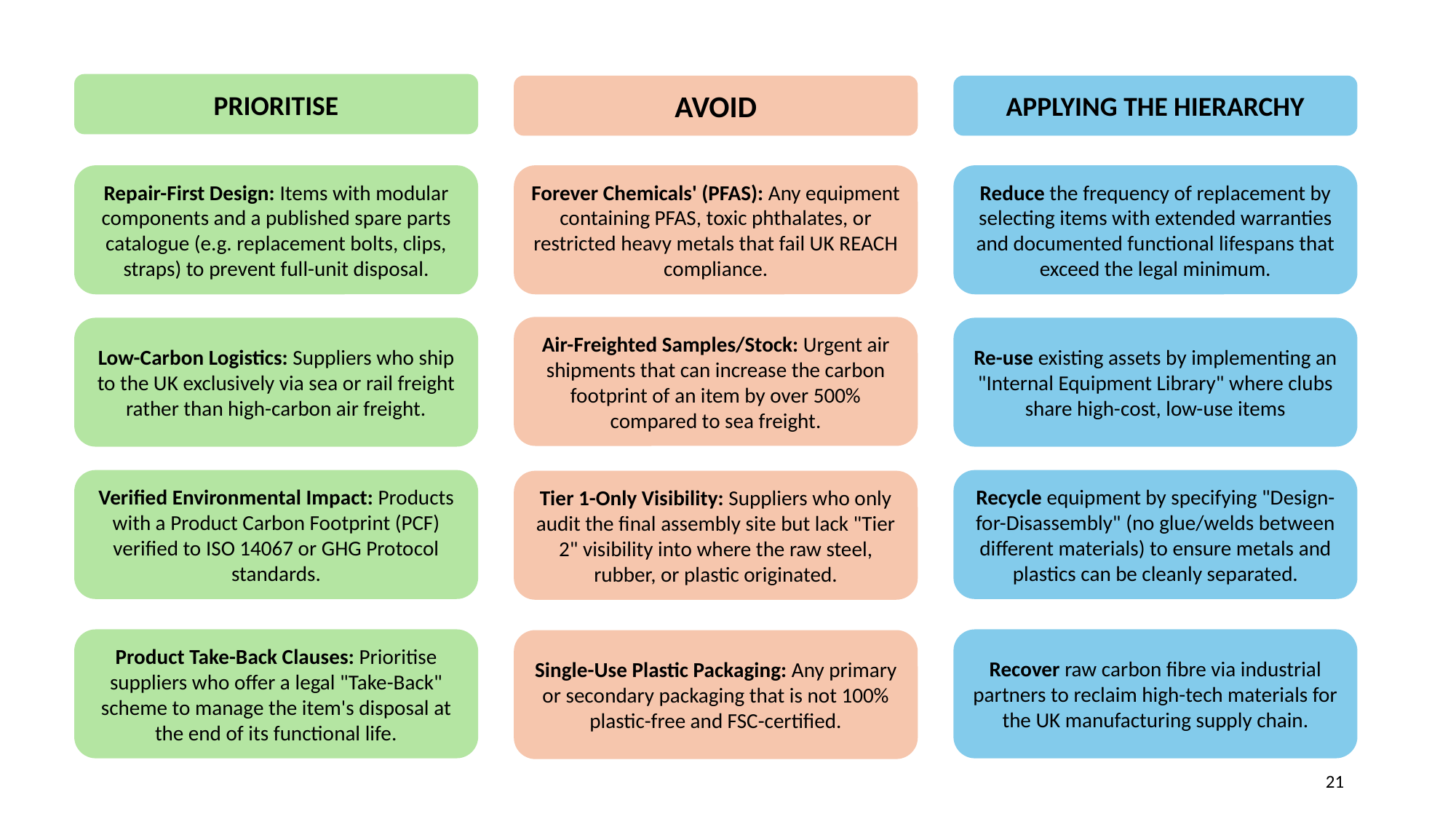

PRIORITISE
AVOID
APPLYING THE HIERARCHY
Forever Chemicals' (PFAS): Any equipment containing PFAS, toxic phthalates, or restricted heavy metals that fail UK REACH compliance.
Repair-First Design: Items with modular components and a published spare parts catalogue (e.g. replacement bolts, clips, straps) to prevent full-unit disposal.
Reduce the frequency of replacement by selecting items with extended warranties and documented functional lifespans that exceed the legal minimum.
Air-Freighted Samples/Stock: Urgent air shipments that can increase the carbon footprint of an item by over 500% compared to sea freight.
Low-Carbon Logistics: Suppliers who ship to the UK exclusively via sea or rail freight rather than high-carbon air freight.
Re-use existing assets by implementing an "Internal Equipment Library" where clubs share high-cost, low-use items
Verified Environmental Impact: Products with a Product Carbon Footprint (PCF) verified to ISO 14067 or GHG Protocol standards.
Recycle equipment by specifying "Design-for-Disassembly" (no glue/welds between different materials) to ensure metals and plastics can be cleanly separated.
Tier 1-Only Visibility: Suppliers who only audit the final assembly site but lack "Tier 2" visibility into where the raw steel, rubber, or plastic originated.
Product Take-Back Clauses: Prioritise suppliers who offer a legal "Take-Back" scheme to manage the item's disposal at the end of its functional life.
Recover raw carbon fibre via industrial partners to reclaim high-tech materials for the UK manufacturing supply chain.
Single-Use Plastic Packaging: Any primary or secondary packaging that is not 100% plastic-free and FSC-certified.
21